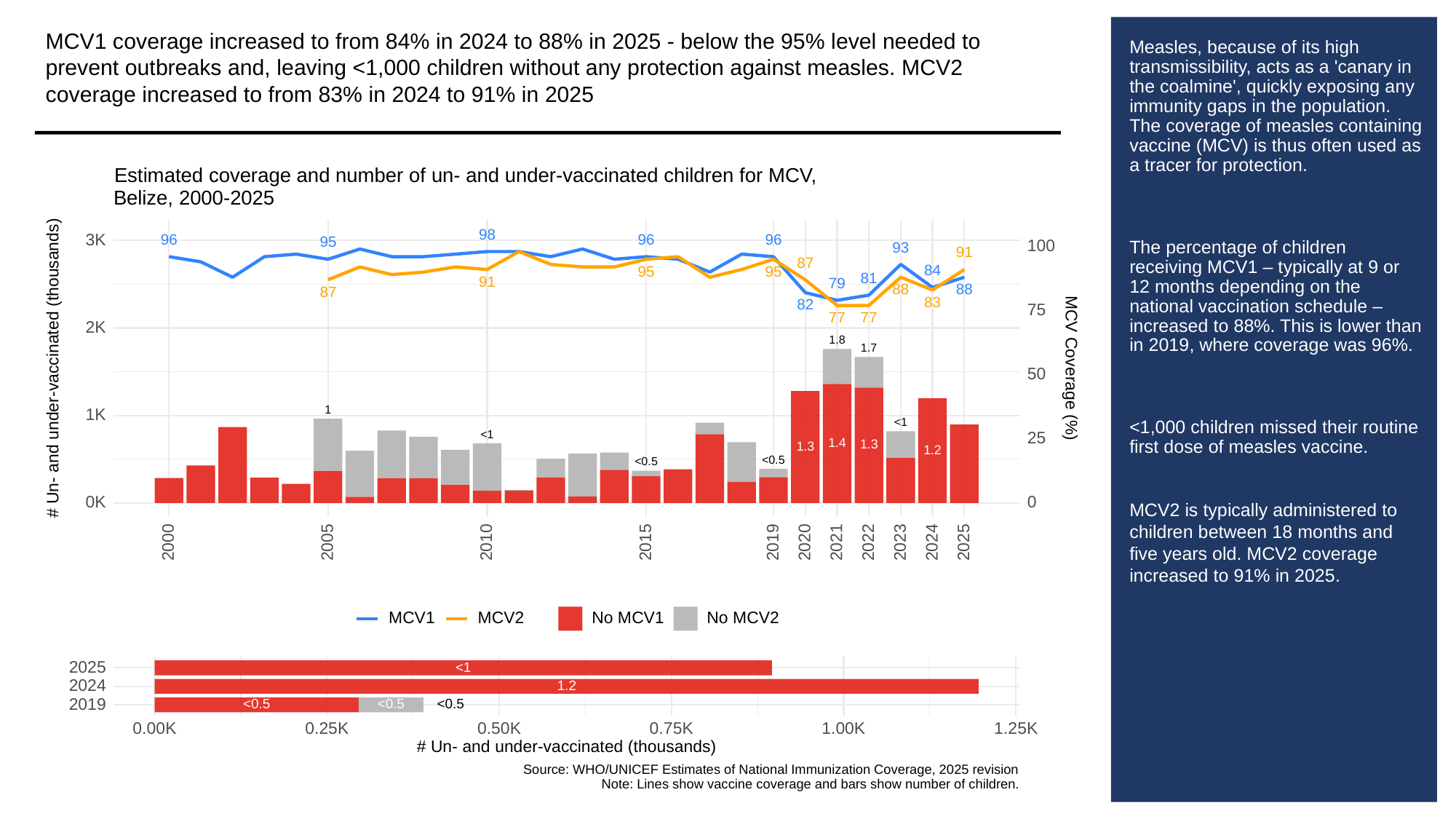

MCV1 coverage increased to from 84% in 2024 to 88% in 2025 - below the 95% level needed to prevent outbreaks and, leaving <1,000 children without any protection against measles. MCV2 coverage increased to from 83% in 2024 to 91% in 2025
# Measles, because of its high transmissibility, acts as a 'canary in the coalmine', quickly exposing any immunity gaps in the population. The coverage of measles containing vaccine (MCV) is thus often used as a tracer for protection.

The percentage of children receiving MCV1 – typically at 9 or 12 months depending on the national vaccination schedule – increased to 88%. This is lower than in 2019, where coverage was 96%.

<1,000 children missed their routine first dose of measles vaccine.

MCV2 is typically administered to children between 18 months and five years old. MCV2 coverage increased to 91% in 2025.

Estimated coverage and number of un- and under-vaccinated children for MCV,
Belize, 2000-2025

98
3K
96
96
96
95
100

93
91

87
84
95
95
81
91
79

88
88
87
83
82
75
77
77
2K

1.8
1.7

# Un- and under-vaccinated (thousands)
MCV Coverage (%)
50

1
1K

<1

<1

25

1.4
1.3
1.3

1.2

<0.5

<0.5

0K
0

2023
2000
2005
2010
2015
2019
2020
2021
2022
2024
2025

MCV1
MCV2
No MCV1
No MCV2

2025
<1

2024
1.2

2019
<0.5
<0.5
<0.5

0.00K
0.25K
0.50K
0.75K
1.00K
1.25K
# Un- and under-vaccinated (thousands)
Source: WHO/UNICEF Estimates of National Immunization Coverage, 2025 revision
Note: Lines show vaccine coverage and bars show number of children.